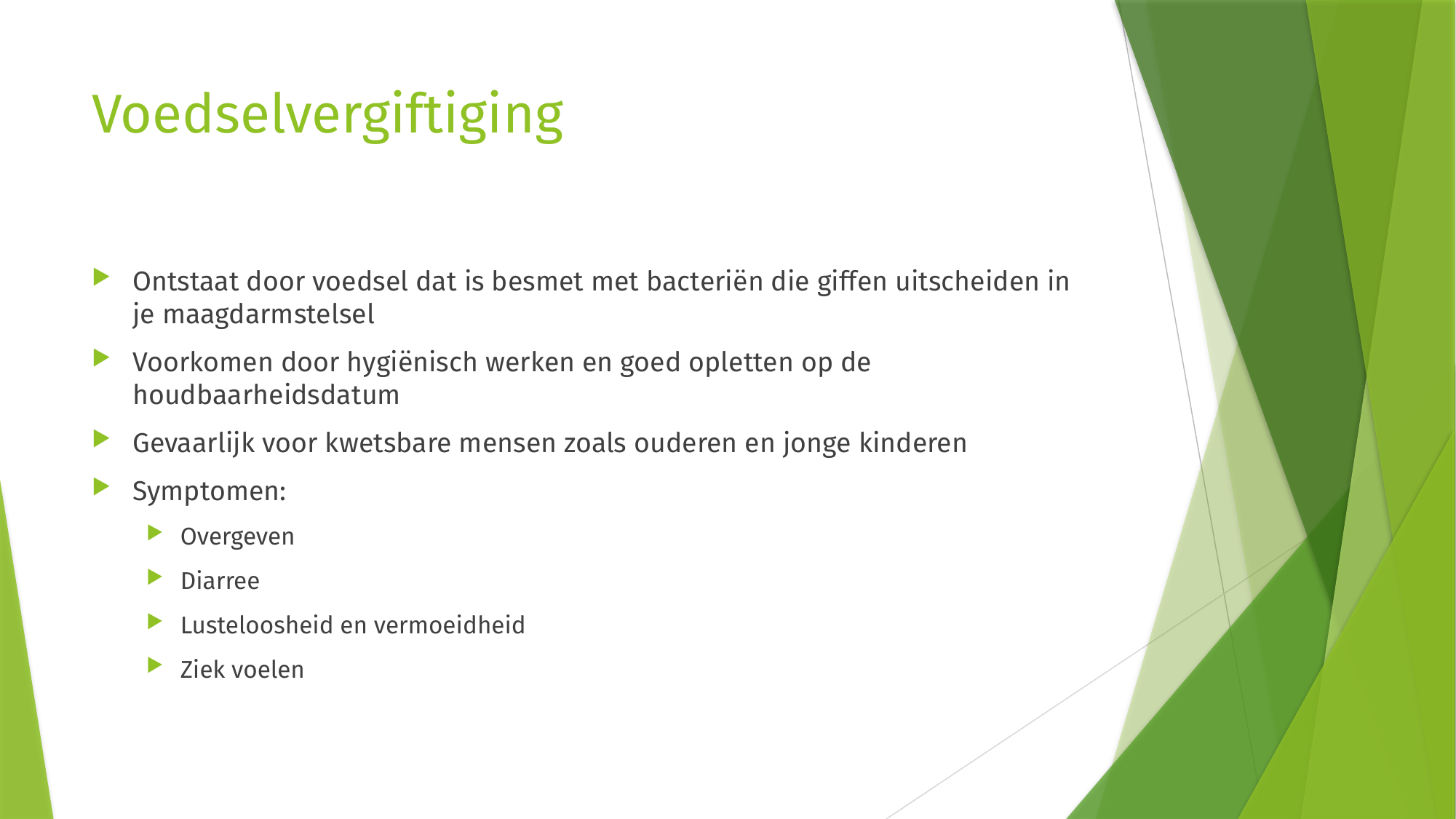

# Voedselvergiftiging
Ontstaat door voedsel dat is besmet met bacteriën die giffen uitscheiden in je maagdarmstelsel
Voorkomen door hygiënisch werken en goed opletten op de houdbaarheidsdatum
Gevaarlijk voor kwetsbare mensen zoals ouderen en jonge kinderen
Symptomen:
Overgeven
Diarree
Lusteloosheid en vermoeidheid
Ziek voelen